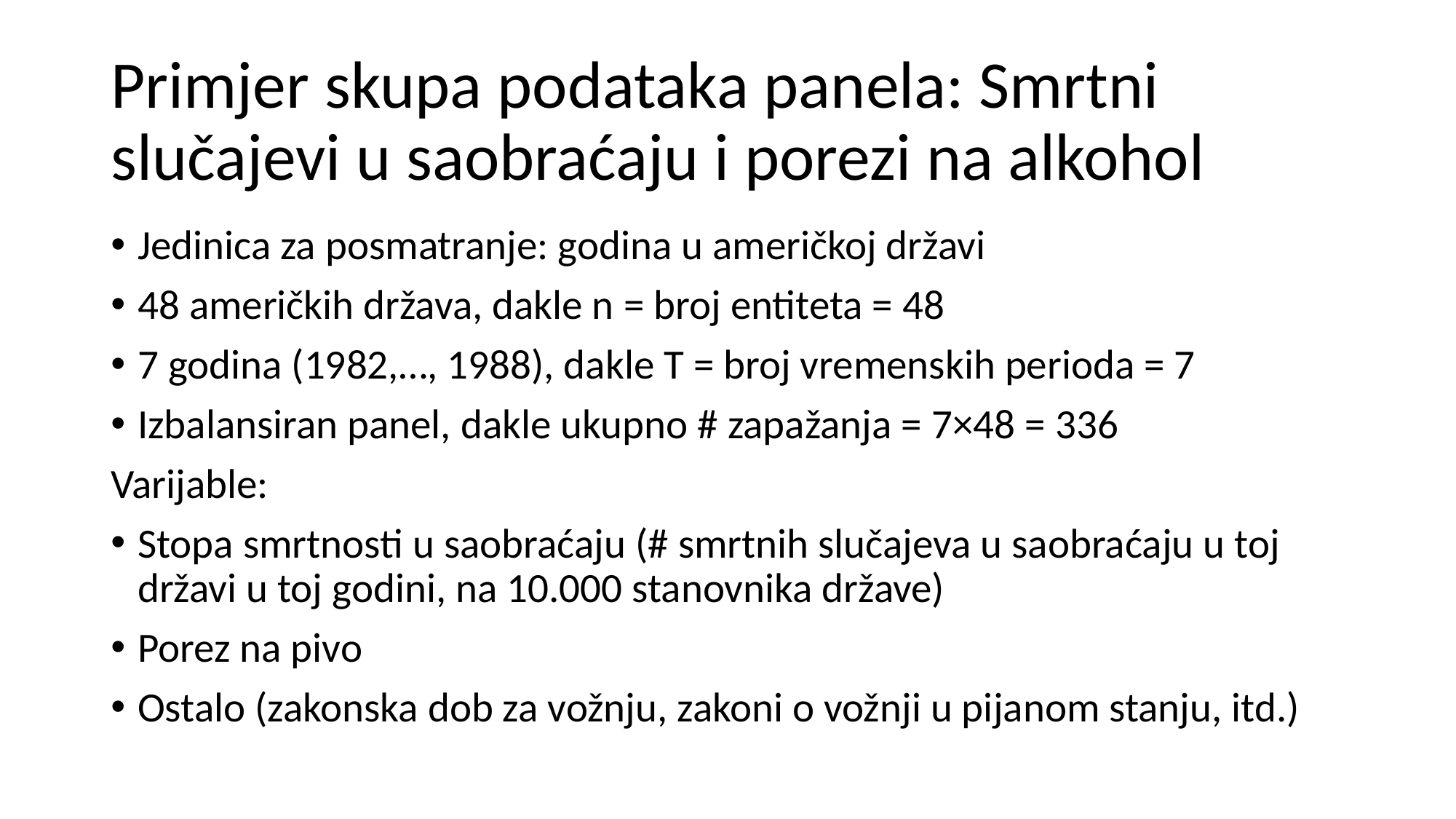

# Primjer skupa podataka panela: Smrtni slučajevi u saobraćaju i porezi na alkohol
Jedinica za posmatranje: godina u američkoj državi
48 američkih država, dakle n = broj entiteta = 48
7 godina (1982,…, 1988), dakle T = broj vremenskih perioda = 7
Izbalansiran panel, dakle ukupno # zapažanja = 7×48 = 336
Varijable:
Stopa smrtnosti u saobraćaju (# smrtnih slučajeva u saobraćaju u toj državi u toj godini, na 10.000 stanovnika države)
Porez na pivo
Ostalo (zakonska dob za vožnju, zakoni o vožnji u pijanom stanju, itd.)